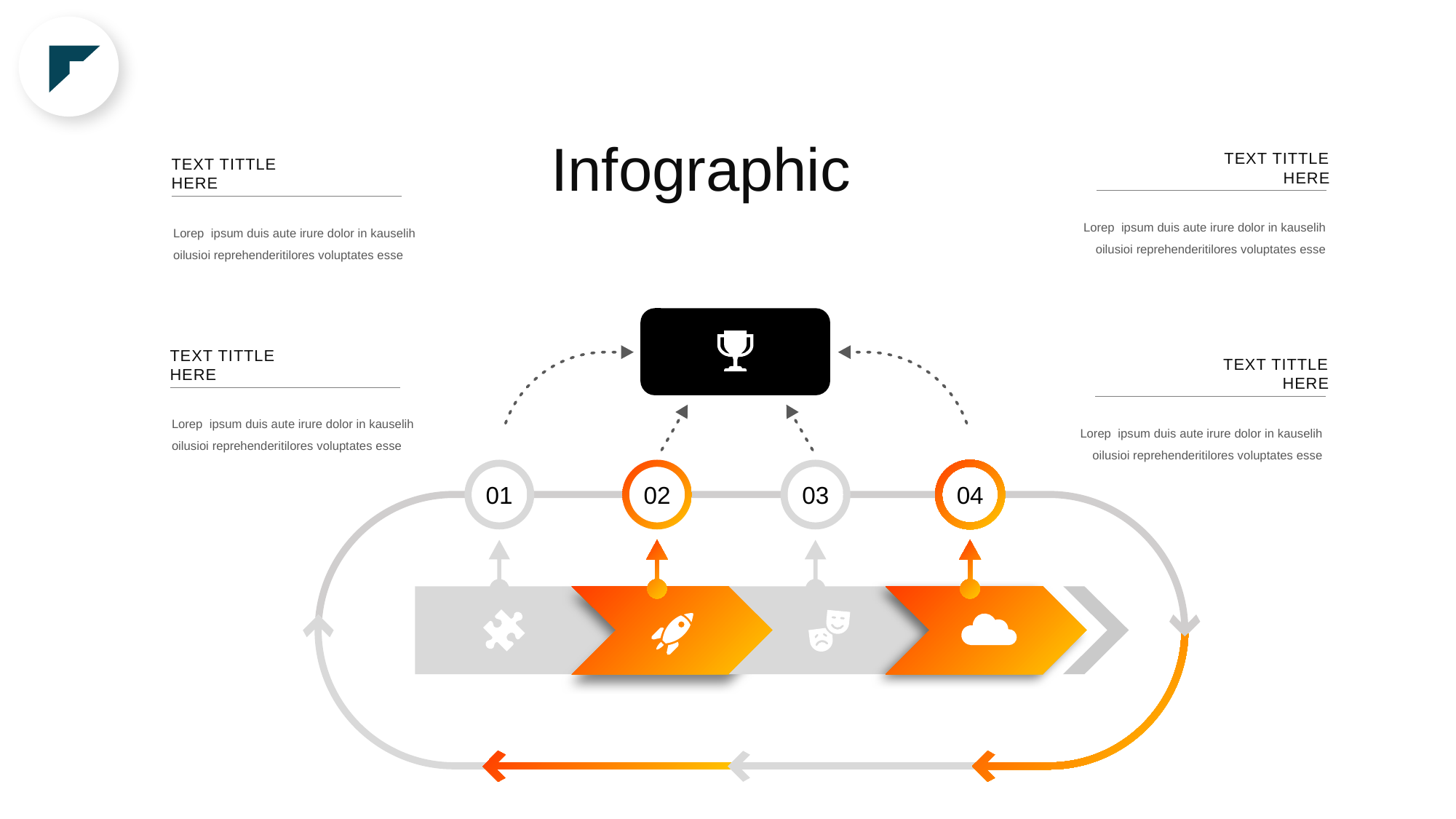

Infographic
TEXT TITTLE HERE
TEXT TITTLE HERE
Lorep  ipsum duis aute irure dolor in kauselih oilusioi reprehenderitilores voluptates esse
Lorep  ipsum duis aute irure dolor in kauselih oilusioi reprehenderitilores voluptates esse

TEXT TITTLE HERE

TEXT TITTLE HERE
Lorep  ipsum duis aute irure dolor in kauselih oilusioi reprehenderitilores voluptates esse

Lorep  ipsum duis aute irure dolor in kauselih oilusioi reprehenderitilores voluptates esse
01
02
03
04